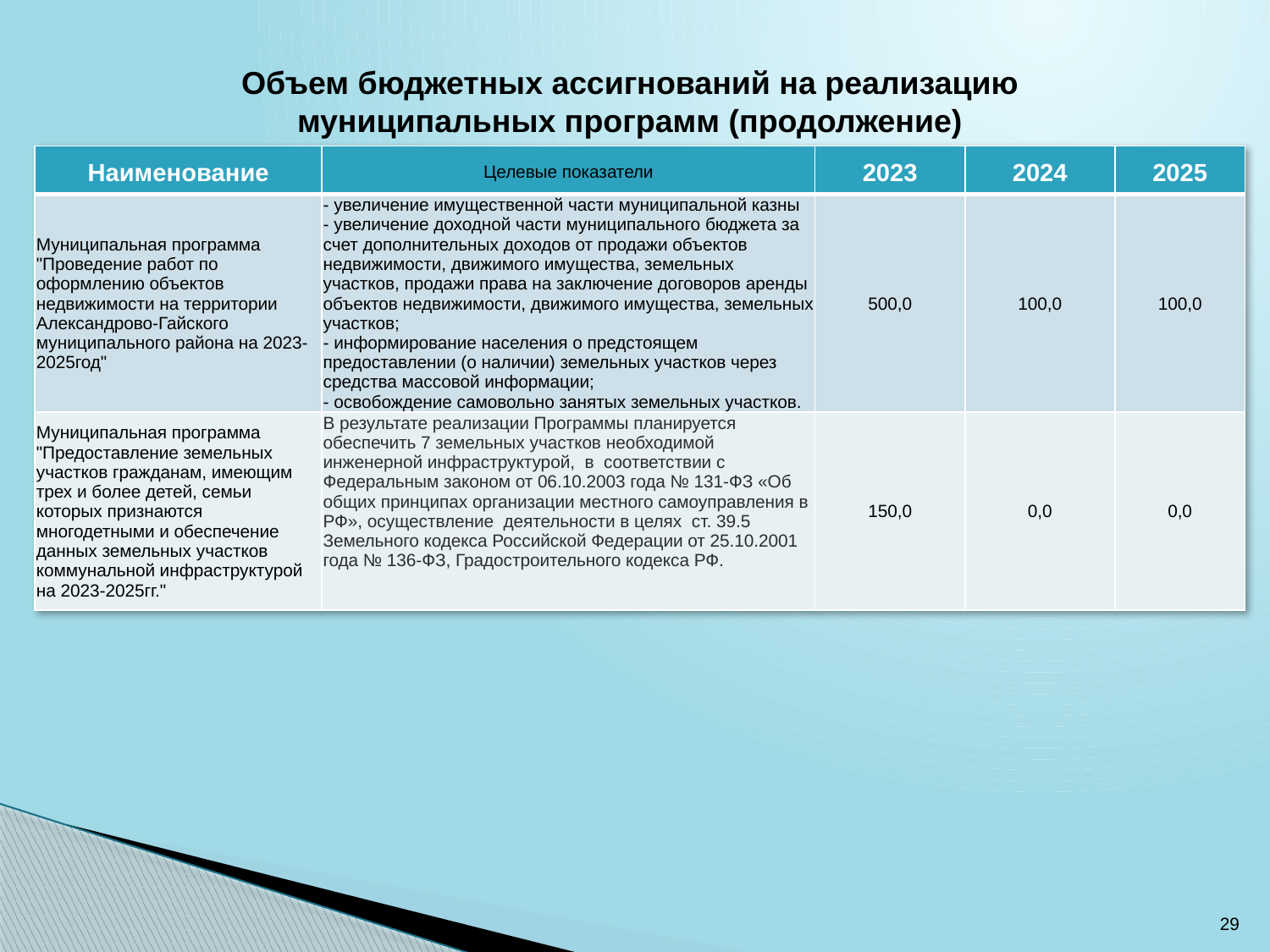

Объем бюджетных ассигнований на реализацию муниципальных программ (продолжение)

| Наименование | Целевые показатели | 2023 | 2024 | 2025 |
| --- | --- | --- | --- | --- |
| Муниципальная программа "Проведение работ по оформлению объектов недвижимости на территории Александрово-Гайского муниципального района на 2023-2025год" | - увеличение имущественной части муниципальной казны - увеличение доходной части муниципального бюджета за счет дополнительных доходов от продажи объектов недвижимости, движимого имущества, земельных участков, продажи права на заключение договоров аренды объектов недвижимости, движимого имущества, земельных участков; - информирование населения о предстоящем предоставлении (о наличии) земельных участков через средства массовой информации; - освобождение самовольно занятых земельных участков. | 500,0 | 100,0 | 100,0 |
| Муниципальная программа "Предоставление земельных участков гражданам, имеющим трех и более детей, семьи которых признаются многодетными и обеспечение данных земельных участков коммунальной инфраструктурой на 2023-2025гг." | В результате реализации Программы планируется обеспечить 7 земельных участков необходимой инженерной инфраструктурой, в соответствии с Федеральным законом от 06.10.2003 года № 131-ФЗ «Об общих принципах организации местного самоуправления в РФ», осуществление деятельности в целях ст. 39.5 Земельного кодекса Российской Федерации от 25.10.2001 года № 136-ФЗ, Градостроительного кодекса РФ. | 150,0 | 0,0 | 0,0 |
29